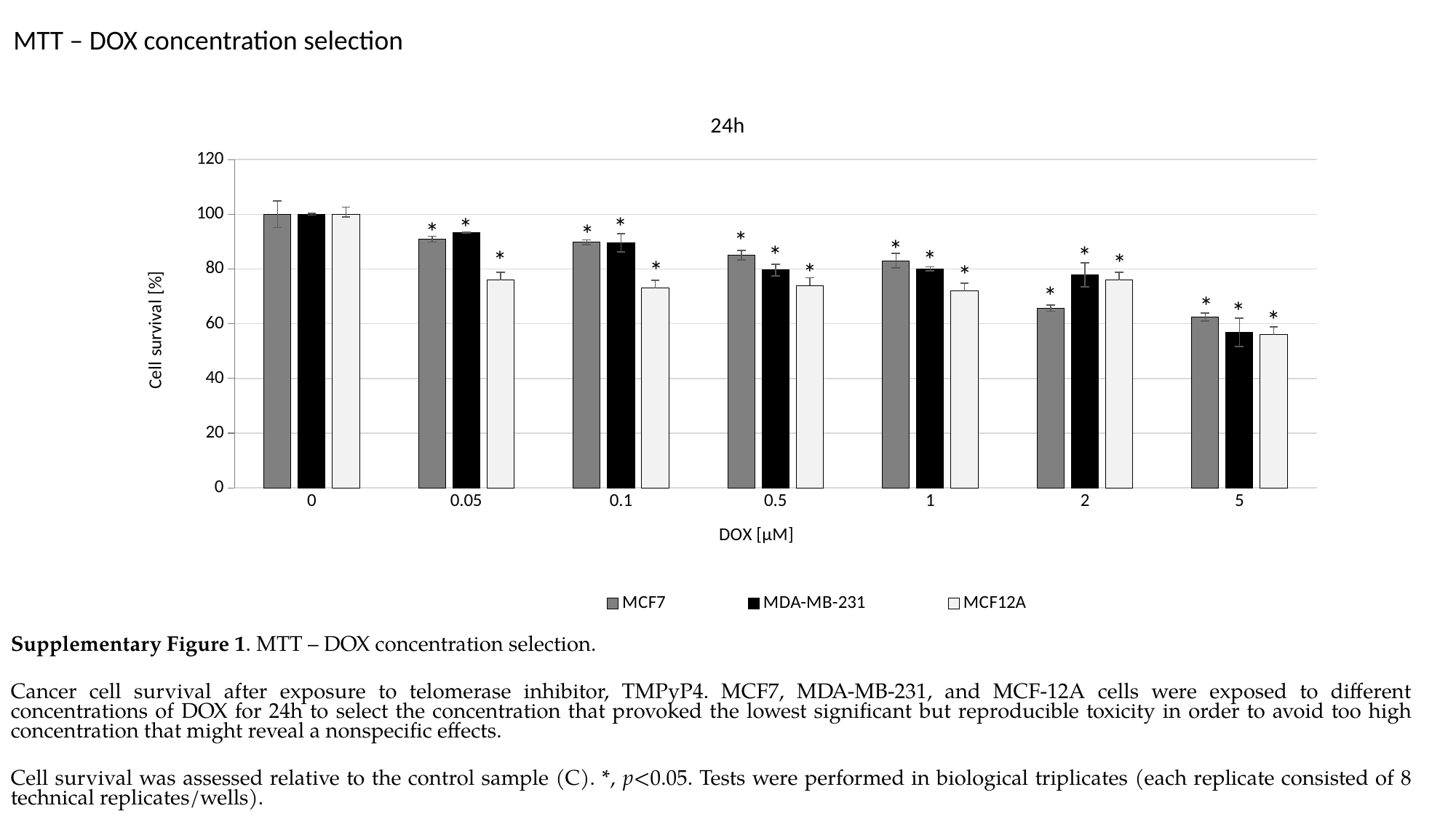

MTT – DOX concentration selection

### Chart: 24h

| Category | MCF7 | MDA-MB-231 |  |
|---|---|---|---|
| 0 | 100.0 | 100.0 | 100.0 |
| 0.05 | 90.90635806010057 | 93.2739873554616 | 76.0 |
| 0.1 | 89.75510378604372 | 89.51958293937814 | 73.0 |
| 0.5 | 85.06470813234135 | 79.59573845538377 | 74.0 |
| 1 | 83.02573047621983 | 80.0532477842131 | 72.0 |
| 2 | 65.68698308593041 | 77.90817665473695 | 76.0 |
| 5 | 62.37956162687235 | 56.82863624792237 | 56.00000000000001 |
*
*
*
*
*
*
*
*
*
*
*
*
*
*
*
*
*
*
Supplementary Figure 1. MTT – DOX concentration selection.
Cancer cell survival after exposure to telomerase inhibitor, TMPyP4. MCF7, MDA-MB-231, and MCF-12A cells were exposed to different concentrations of DOX for 24h to select the concentration that provoked the lowest significant but reproducible toxicity in order to avoid too high concentration that might reveal a nonspecific effects.
Cell survival was assessed relative to the control sample (C). *, p<0.05. Tests were performed in biological triplicates (each replicate consisted of 8 technical replicates/wells).